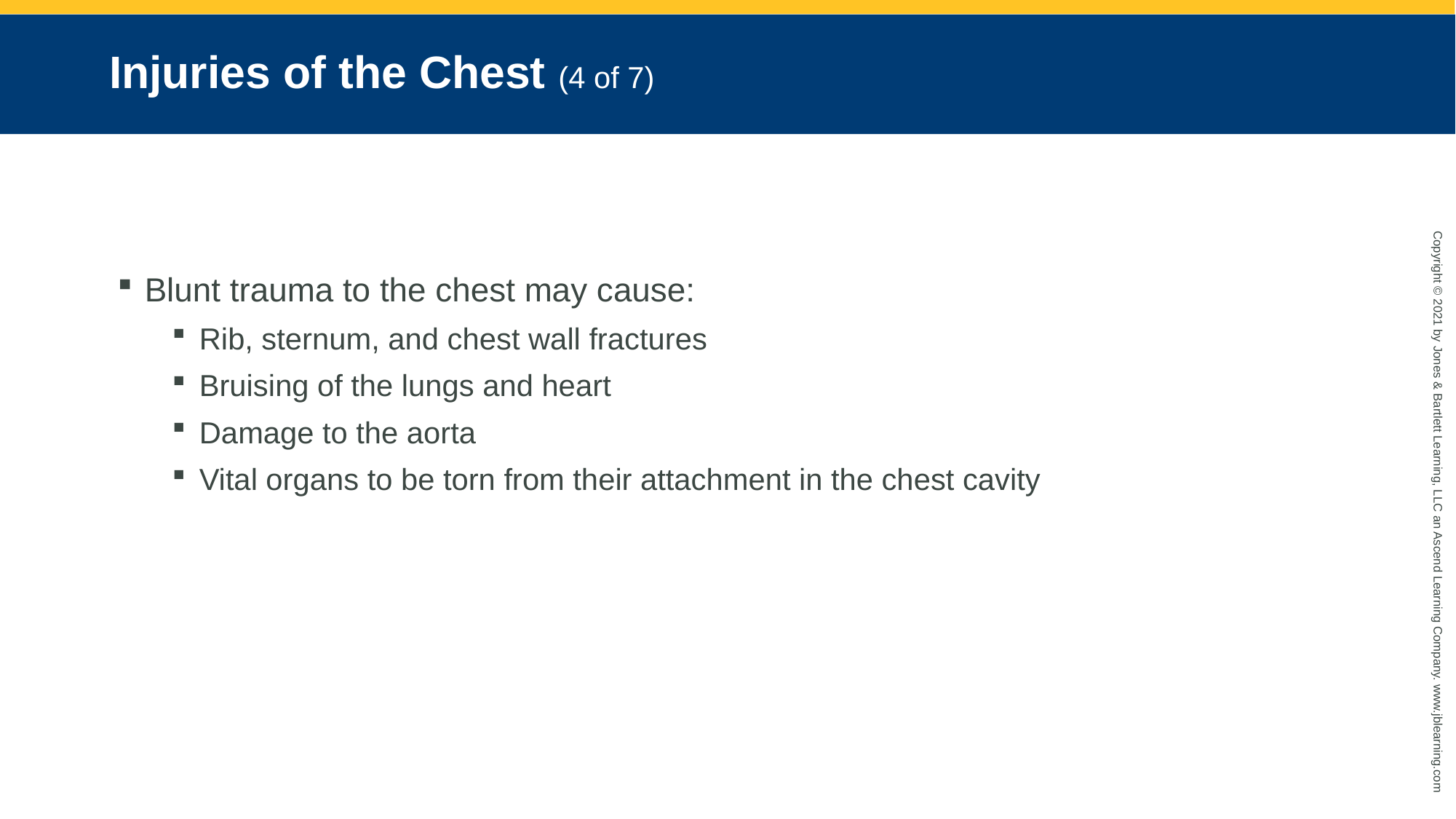

# Injuries of the Chest (4 of 7)
Blunt trauma to the chest may cause:
Rib, sternum, and chest wall fractures
Bruising of the lungs and heart
Damage to the aorta
Vital organs to be torn from their attachment in the chest cavity